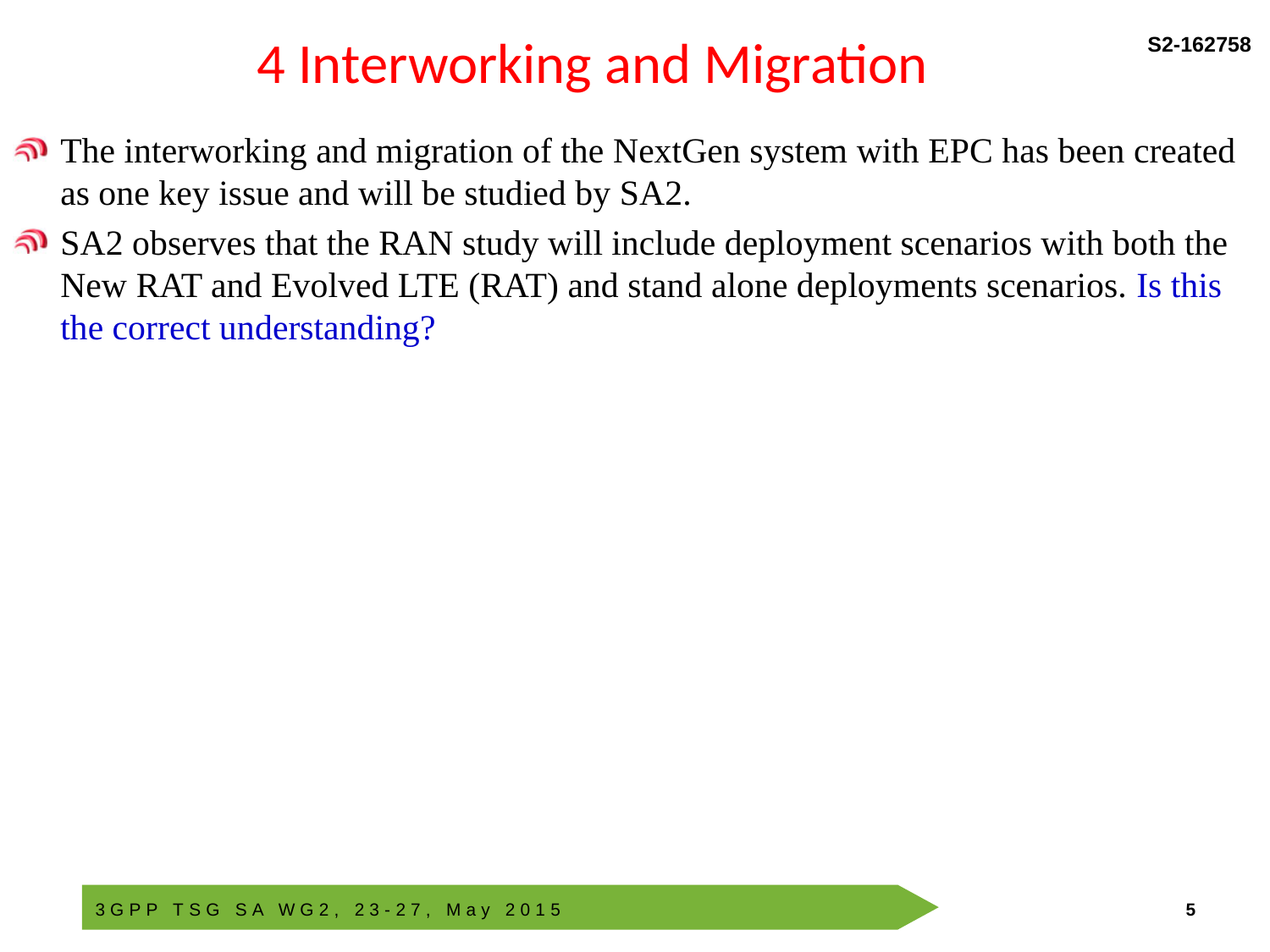

# 4 Interworking and Migration
The interworking and migration of the NextGen system with EPC has been created as one key issue and will be studied by SA2.
SA2 observes that the RAN study will include deployment scenarios with both the New RAT and Evolved LTE (RAT) and stand alone deployments scenarios. Is this the correct understanding?